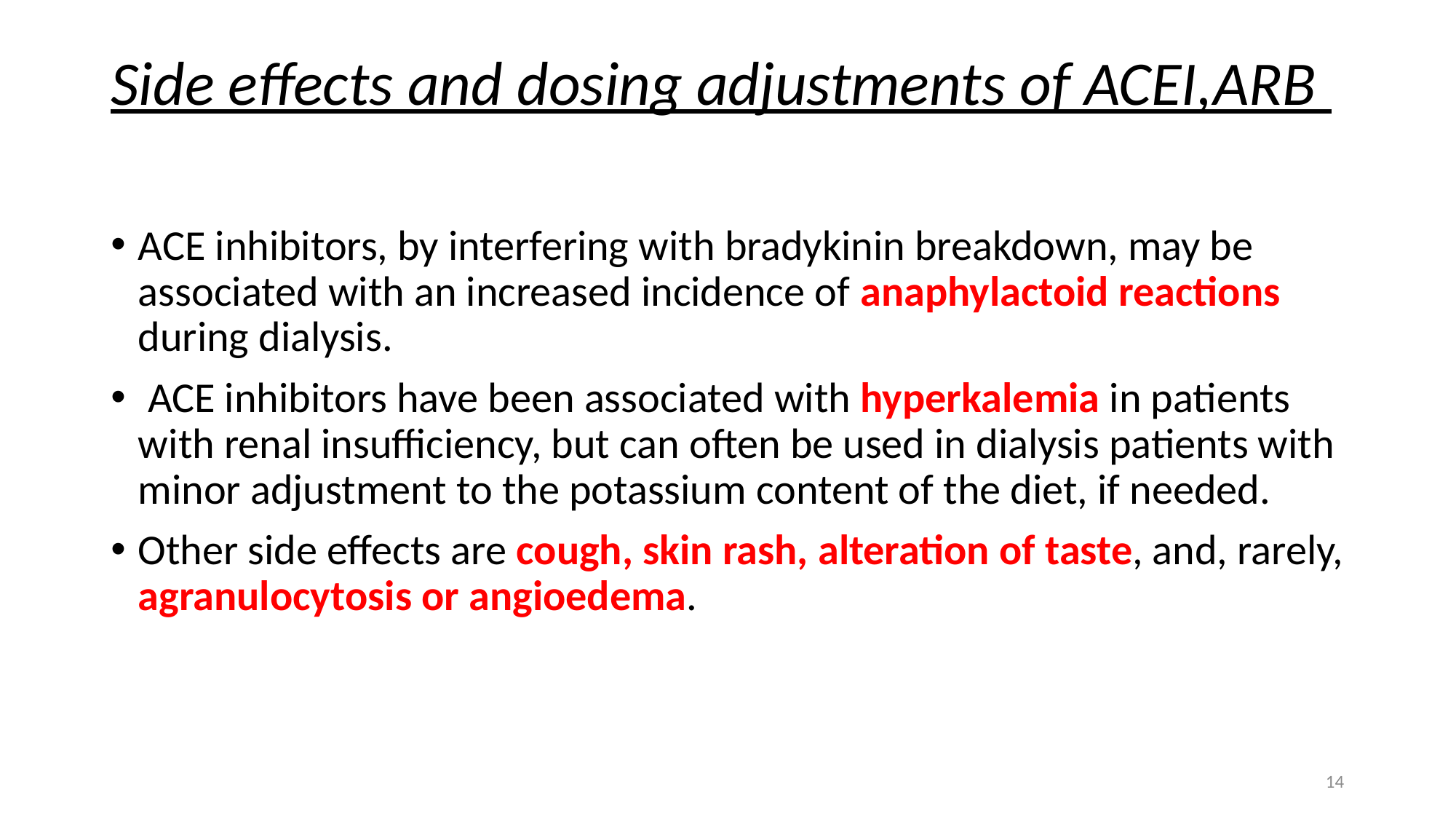

# Side effects and dosing adjustments of ACEI,ARB
ACE inhibitors, by interfering with bradykinin breakdown, may be associated with an increased incidence of anaphylactoid reactions during dialysis.
 ACE inhibitors have been associated with hyperkalemia in patients with renal insufficiency, but can often be used in dialysis patients with minor adjustment to the potassium content of the diet, if needed.
Other side effects are cough, skin rash, alteration of taste, and, rarely, agranulocytosis or angioedema.

14